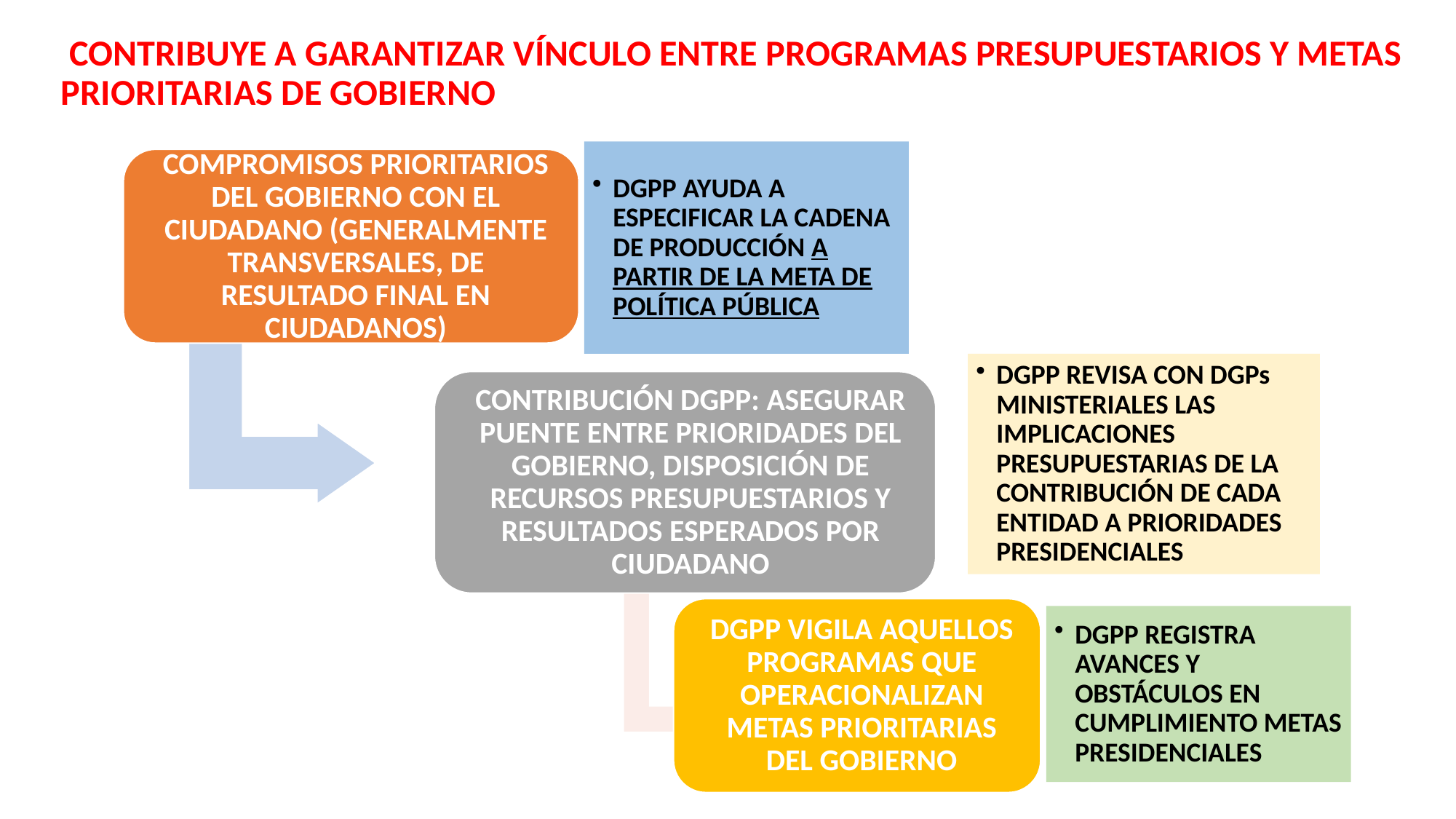

# CONTRIBUYE A GARANTIZAR VÍNCULO ENTRE PROGRAMAS PRESUPUESTARIOS Y METAS PRIORITARIAS DE GOBIERNO
COMPROMISOS PRIORITARIOS DEL GOBIERNO CON EL CIUDADANO (GENERALMENTE TRANSVERSALES, DE RESULTADO FINAL EN CIUDADANOS)
DGPP AYUDA A ESPECIFICAR LA CADENA DE PRODUCCIÓN A PARTIR DE LA META DE POLÍTICA PÚBLICA
CONTRIBUCIÓN DGPP: ASEGURAR PUENTE ENTRE PRIORIDADES DEL GOBIERNO, DISPOSICIÓN DE RECURSOS PRESUPUESTARIOS Y RESULTADOS ESPERADOS POR CIUDADANO
DGPP REVISA CON DGPs MINISTERIALES LAS IMPLICACIONES PRESUPUESTARIAS DE LA CONTRIBUCIÓN DE CADA ENTIDAD A PRIORIDADES PRESIDENCIALES
DGPP VIGILA AQUELLOS PROGRAMAS QUE OPERACIONALIZAN METAS PRIORITARIAS DEL GOBIERNO
DGPP REGISTRA AVANCES Y OBSTÁCULOS EN CUMPLIMIENTO METAS PRESIDENCIALES